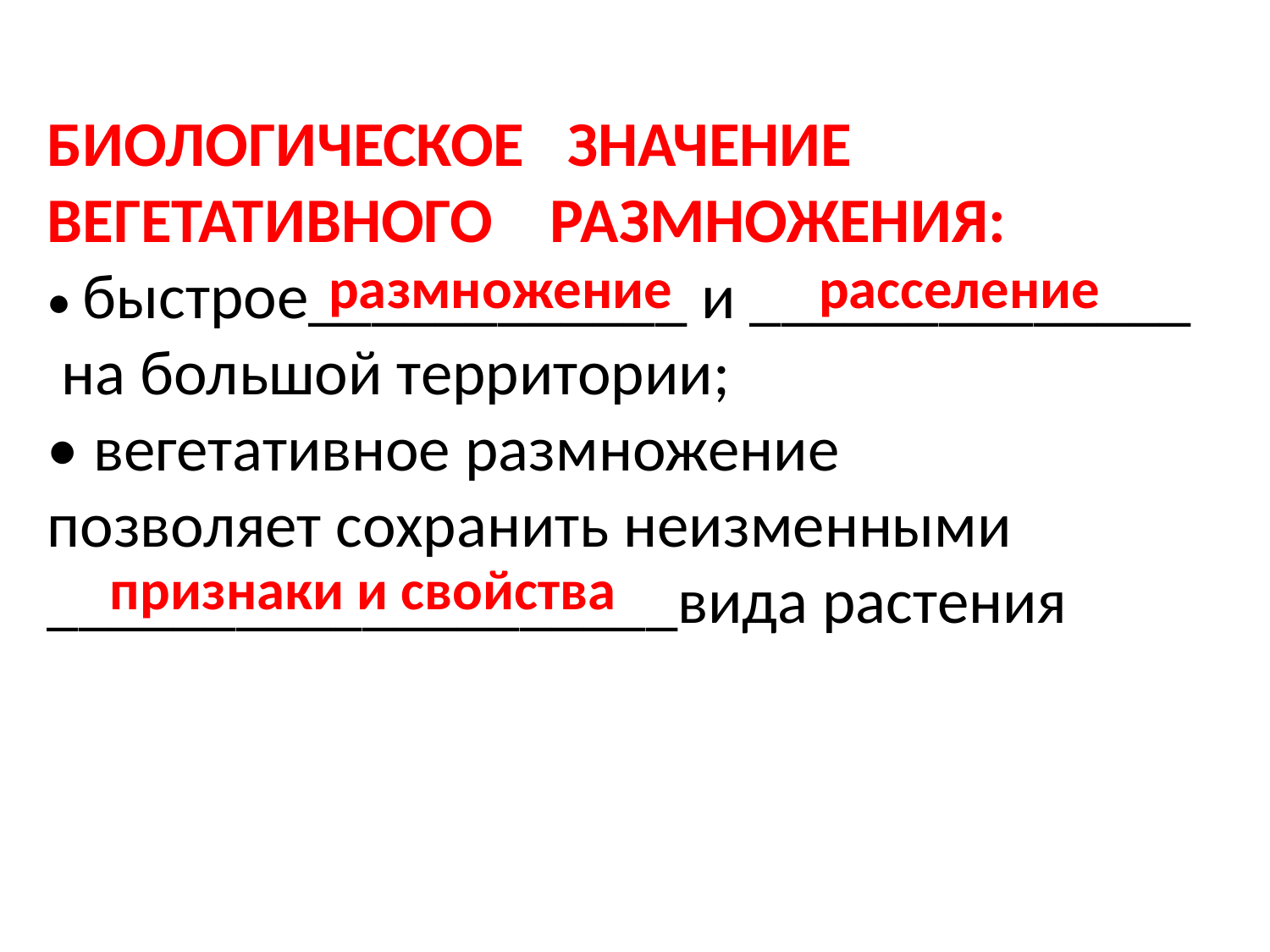

БИОЛОГИЧЕСКОЕ   ЗНАЧЕНИЕ  ВЕГЕТАТИВНОГО    РАЗМНОЖЕНИЯ:
• быстрое____________ и ______________
 на большой территории;
• вегетативное размножение
позволяет сохранить неизменными
____________________вида растения
расселение
размножение
признаки и свойства